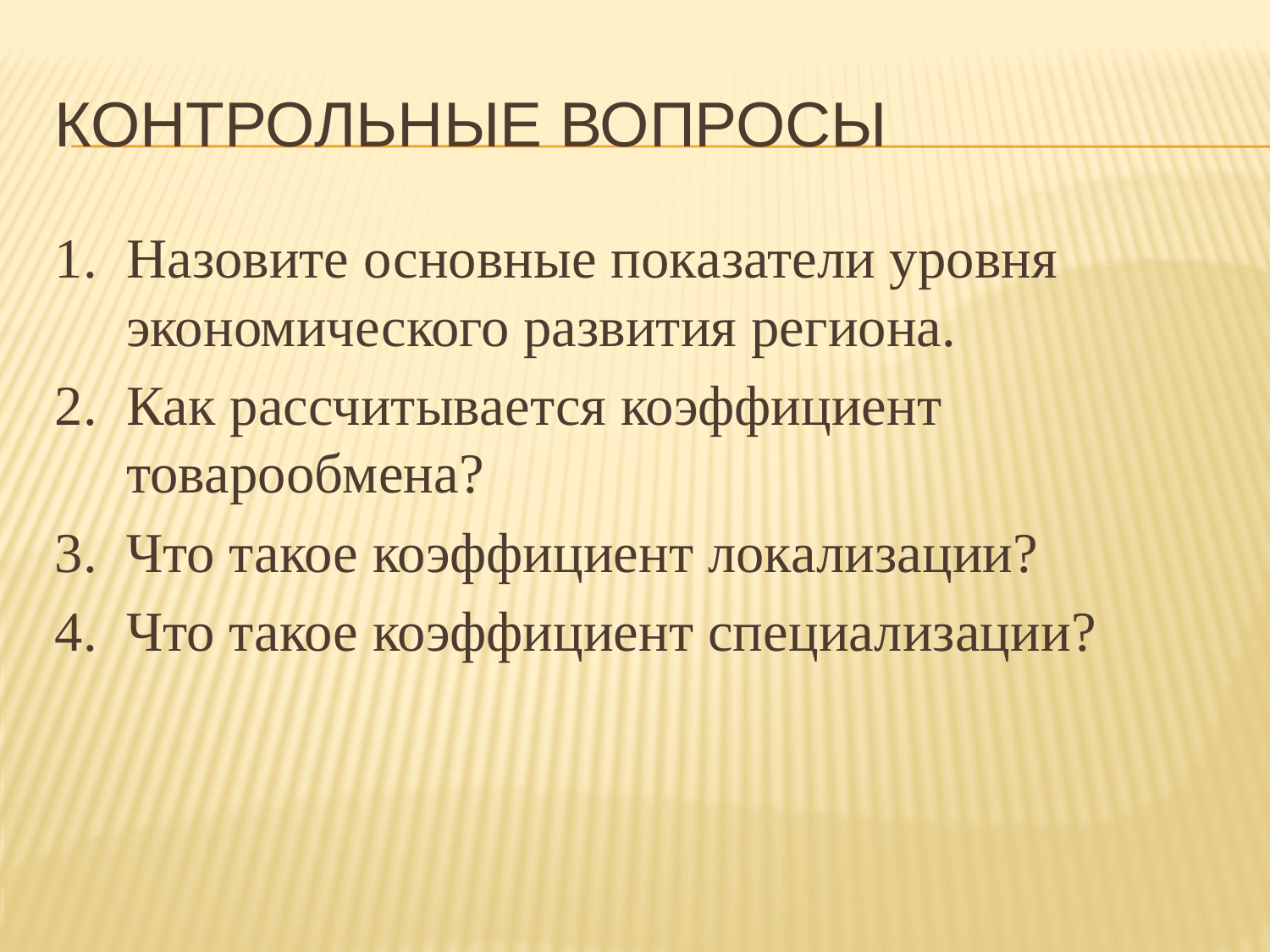

# Контрольные вопросы
Назовите основные показатели уровня экономического развития региона.
Как рассчитывается коэффициент товарообмена?
Что такое коэффициент локализации?
Что такое коэффициент специализации?